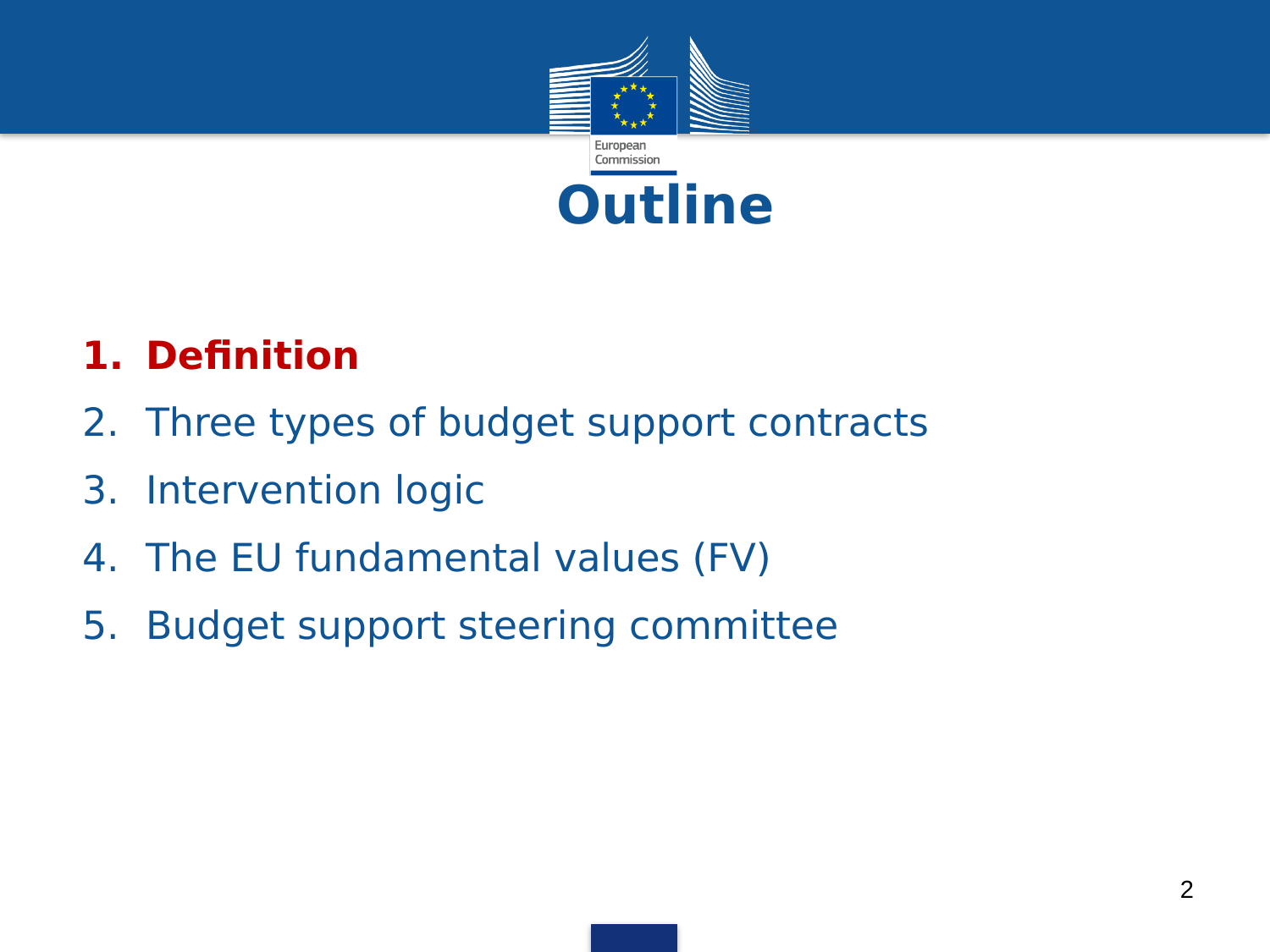

# Outline

Definition
Three types of budget support contracts
Intervention logic
The EU fundamental values (FV)
Budget support steering committee

2